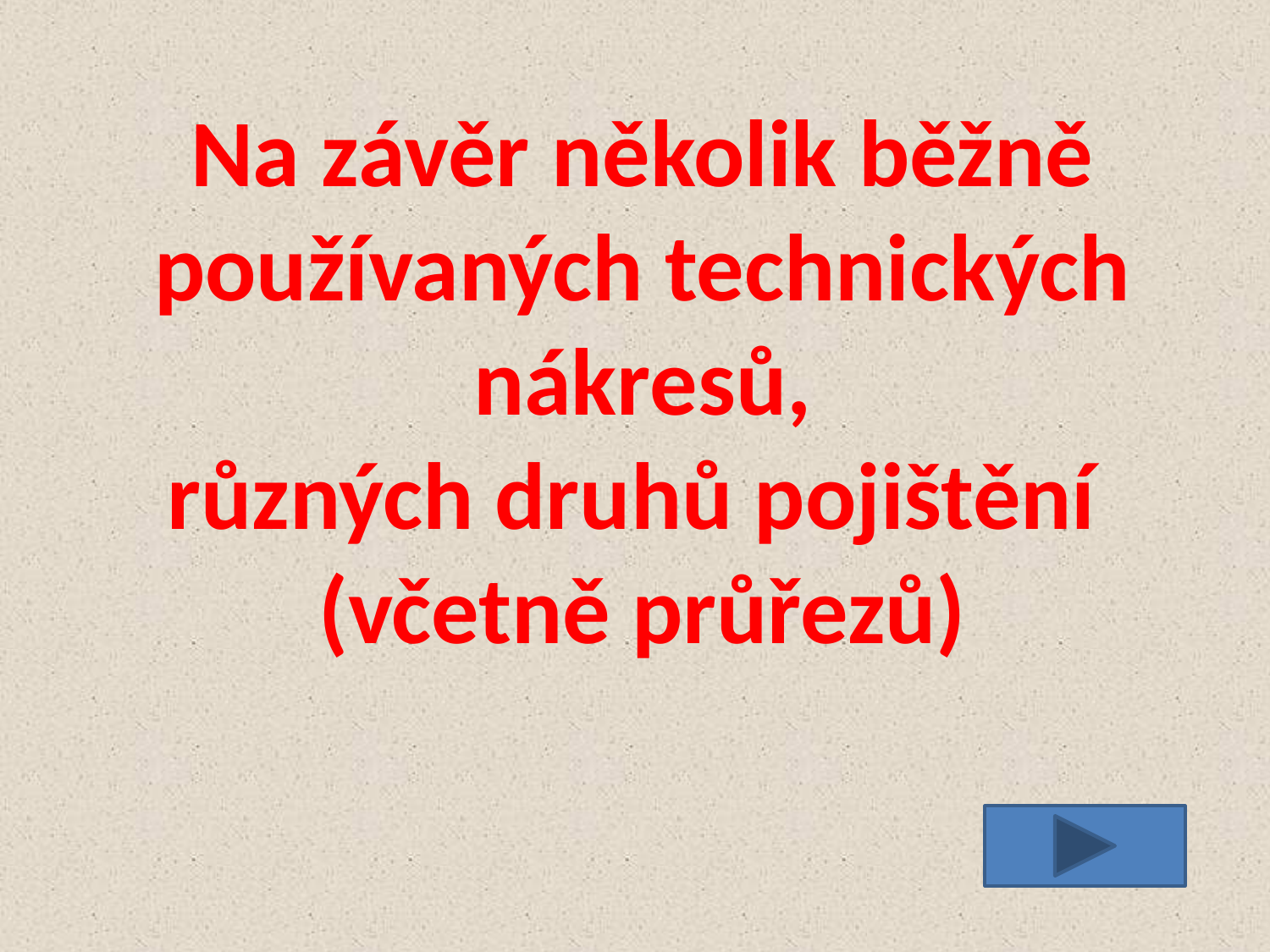

# Na závěr několik běžně používaných technických nákresů, různých druhů pojištění (včetně průřezů)